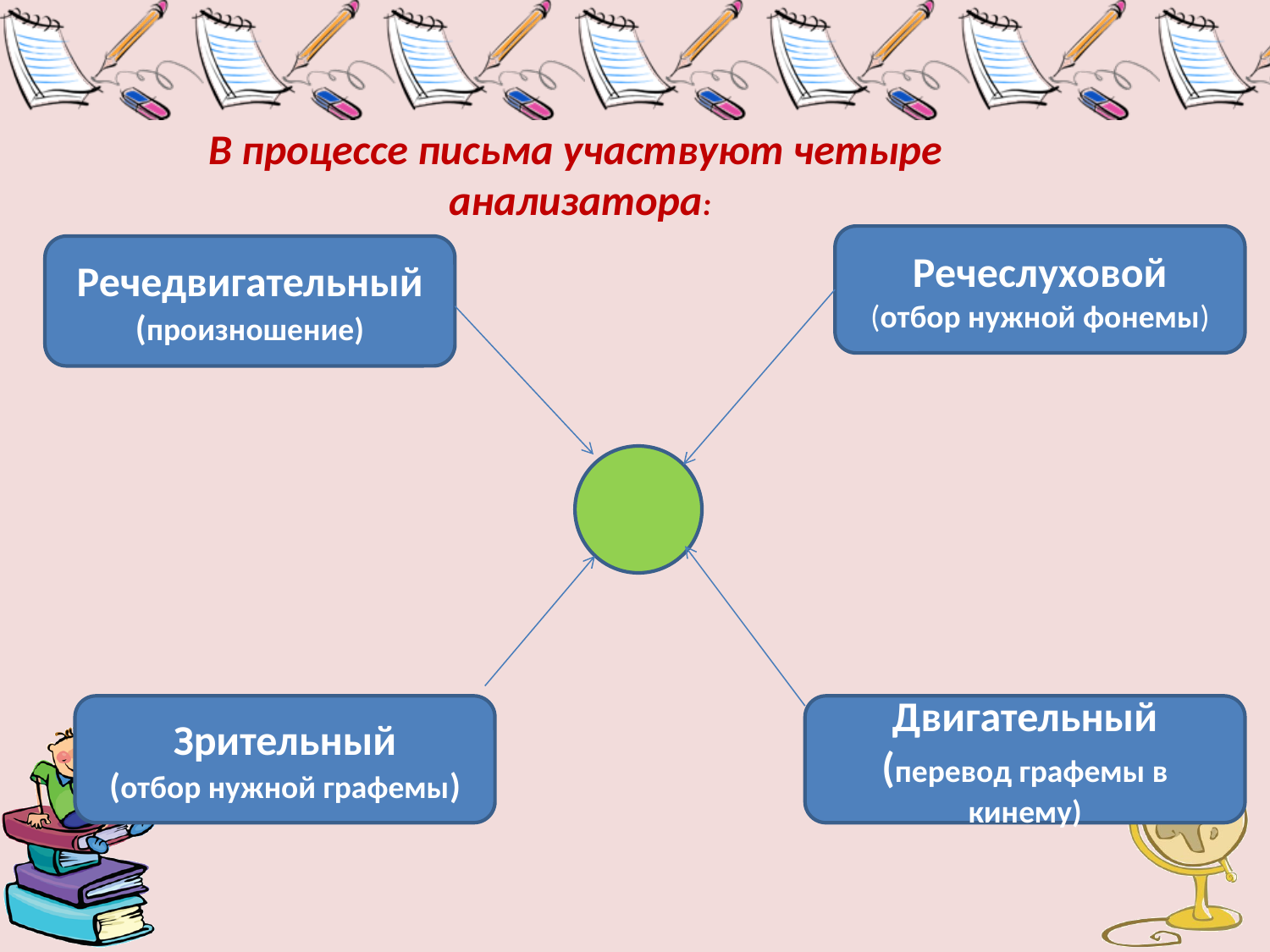

В процессе письма участвуют четыре
анализатора:
Речеслуховой
(отбор нужной фонемы)
Речедвигательный
(произношение)

Зрительный
(отбор нужной графемы)
Двигательный
(перевод графемы в кинему)